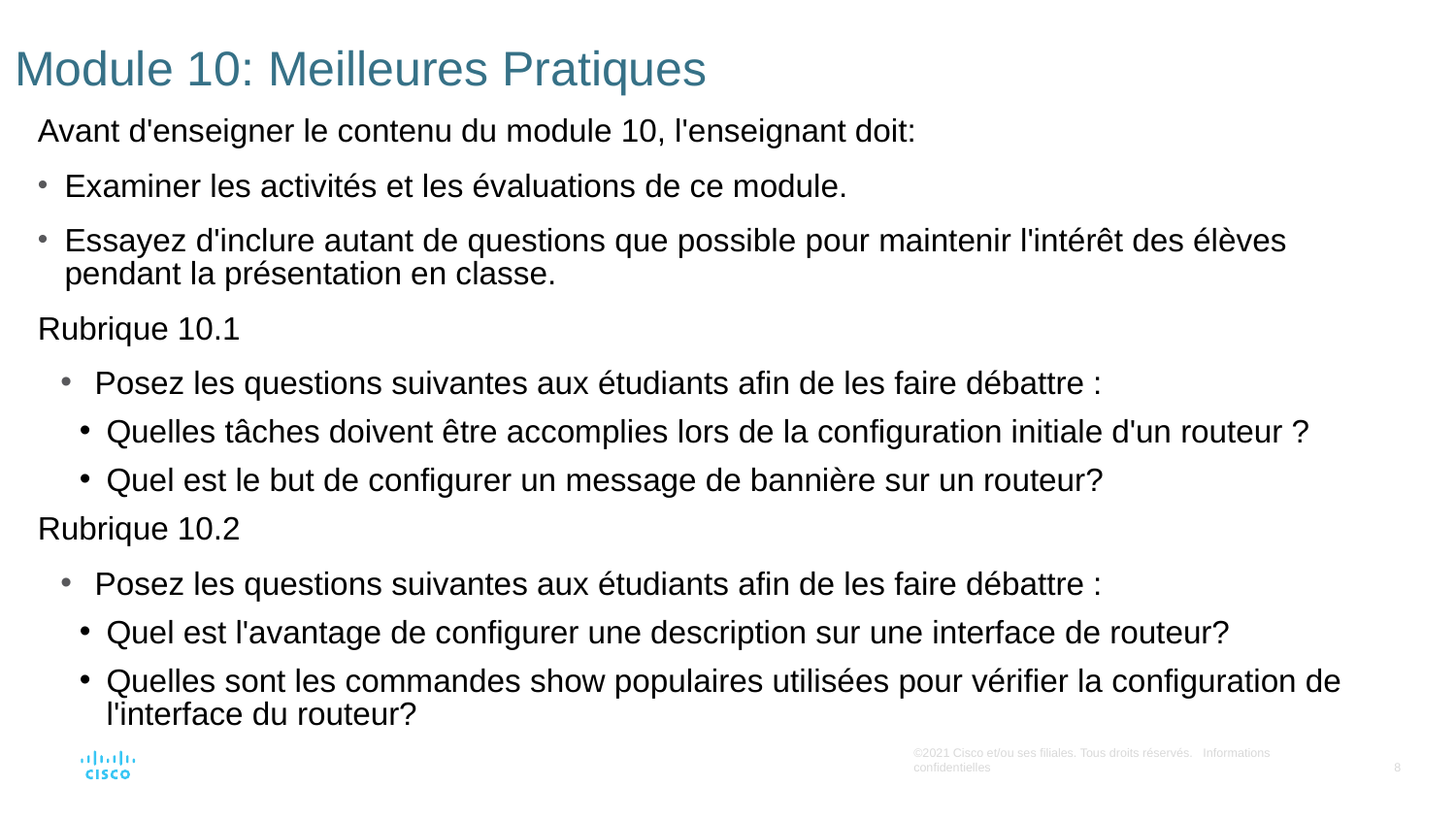

# Module 10: Meilleures Pratiques
Avant d'enseigner le contenu du module 10, l'enseignant doit:
Examiner les activités et les évaluations de ce module.
Essayez d'inclure autant de questions que possible pour maintenir l'intérêt des élèves pendant la présentation en classe.
Rubrique 10.1
Posez les questions suivantes aux étudiants afin de les faire débattre :
Quelles tâches doivent être accomplies lors de la configuration initiale d'un routeur ?
Quel est le but de configurer un message de bannière sur un routeur?
Rubrique 10.2
Posez les questions suivantes aux étudiants afin de les faire débattre :
Quel est l'avantage de configurer une description sur une interface de routeur?
Quelles sont les commandes show populaires utilisées pour vérifier la configuration de l'interface du routeur?